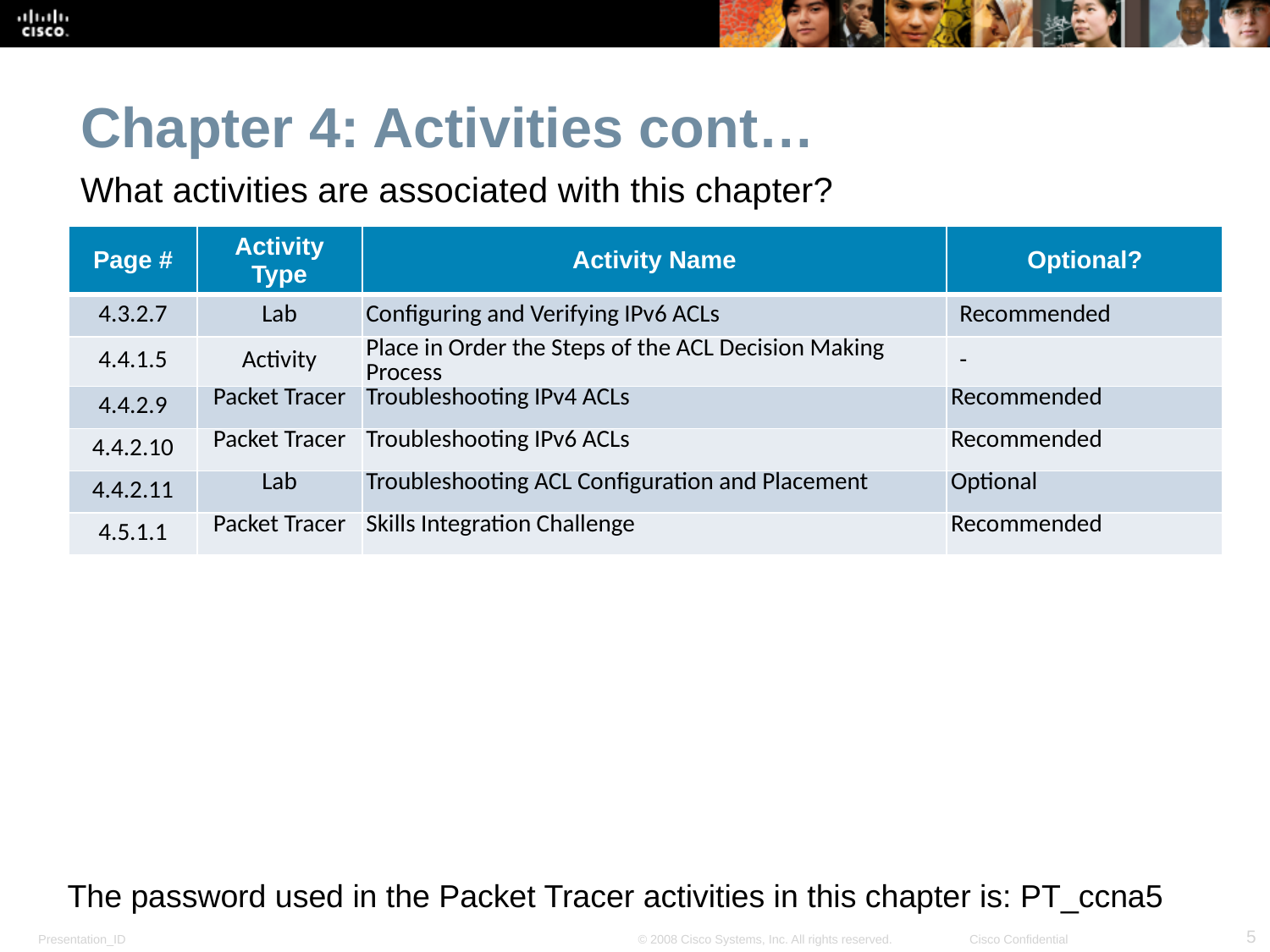

Chapter 4: Activities cont…
What activities are associated with this chapter?

| Page # | Activity Type | Activity Name | Optional? |
| --- | --- | --- | --- |
| 4.3.2.7 | Lab | Configuring and Verifying IPv6 ACLs | Recommended |
| 4.4.1.5 | Activity | Place in Order the Steps of the ACL Decision Making Process | - |
| 4.4.2.9 | Packet Tracer | Troubleshooting IPv4 ACLs | Recommended |
| 4.4.2.10 | Packet Tracer | Troubleshooting IPv6 ACLs | Recommended |
| 4.4.2.11 | Lab | Troubleshooting ACL Configuration and Placement | Optional |
| 4.5.1.1 | Packet Tracer | Skills Integration Challenge | Recommended |
The password used in the Packet Tracer activities in this chapter is: PT_ccna5